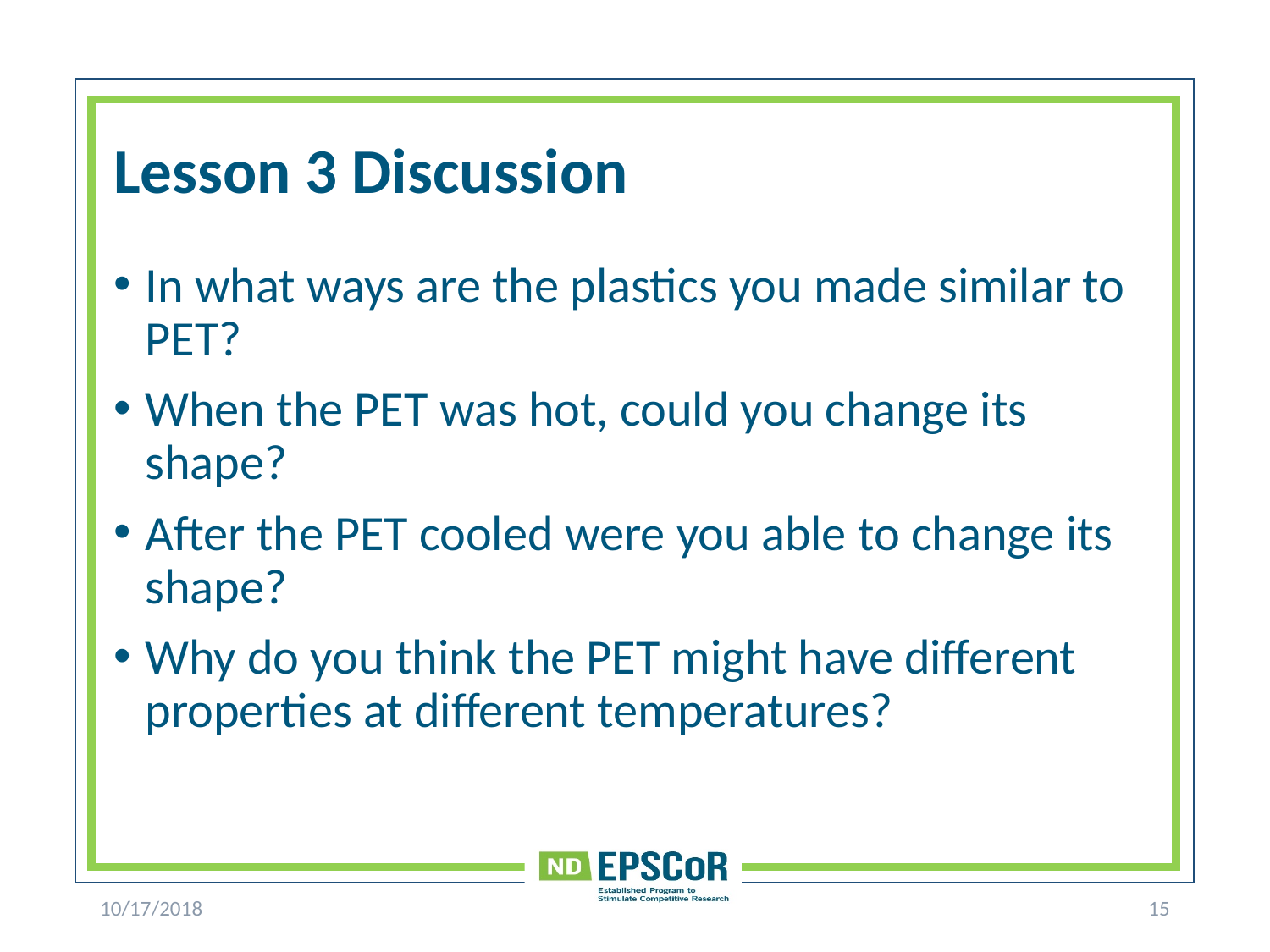

# Lesson 3 Discussion
In what ways are the plastics you made similar to PET?
When the PET was hot, could you change its shape?
After the PET cooled were you able to change its shape?
Why do you think the PET might have different properties at different temperatures?

10/17/2018
15